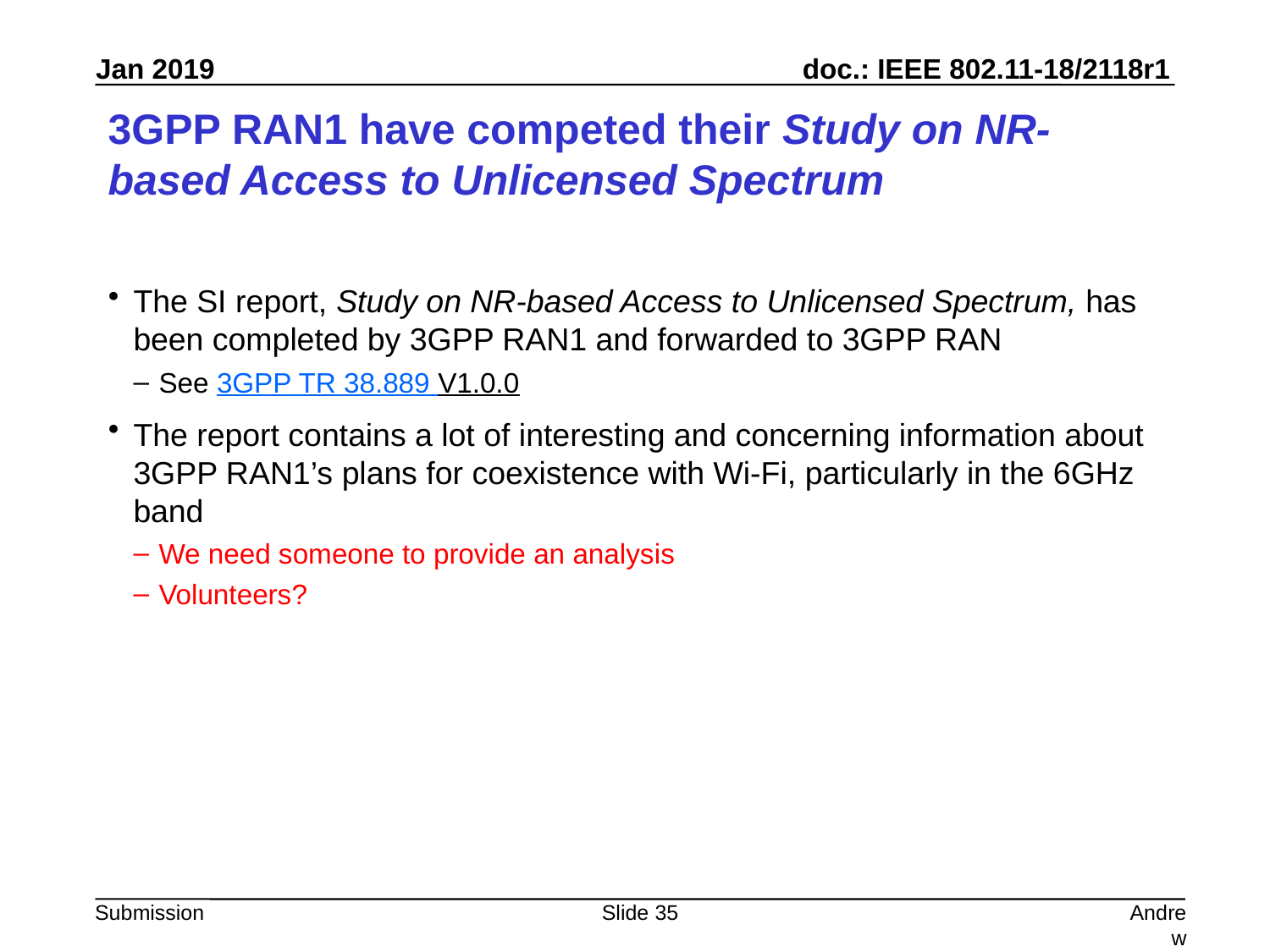

# 3GPP RAN1 have competed their Study on NR-based Access to Unlicensed Spectrum
The SI report, Study on NR-based Access to Unlicensed Spectrum, has been completed by 3GPP RAN1 and forwarded to 3GPP RAN
See 3GPP TR 38.889 V1.0.0
The report contains a lot of interesting and concerning information about 3GPP RAN1’s plans for coexistence with Wi-Fi, particularly in the 6GHz band
We need someone to provide an analysis
Volunteers?
Slide 35
Andrew Myles, Cisco